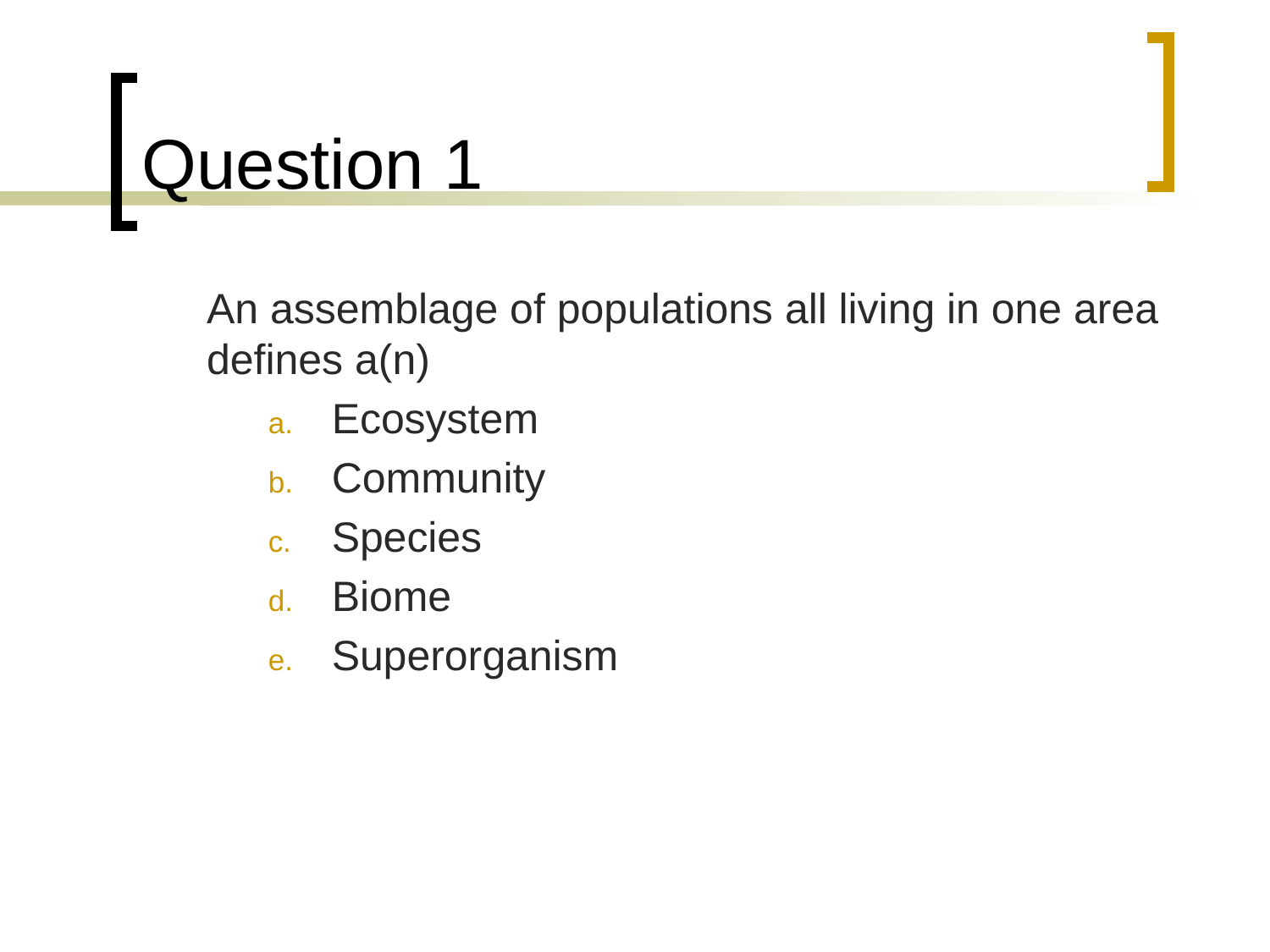

# Question 1
	An assemblage of populations all living in one area defines a(n)
Ecosystem
Community
Species
Biome
Superorganism